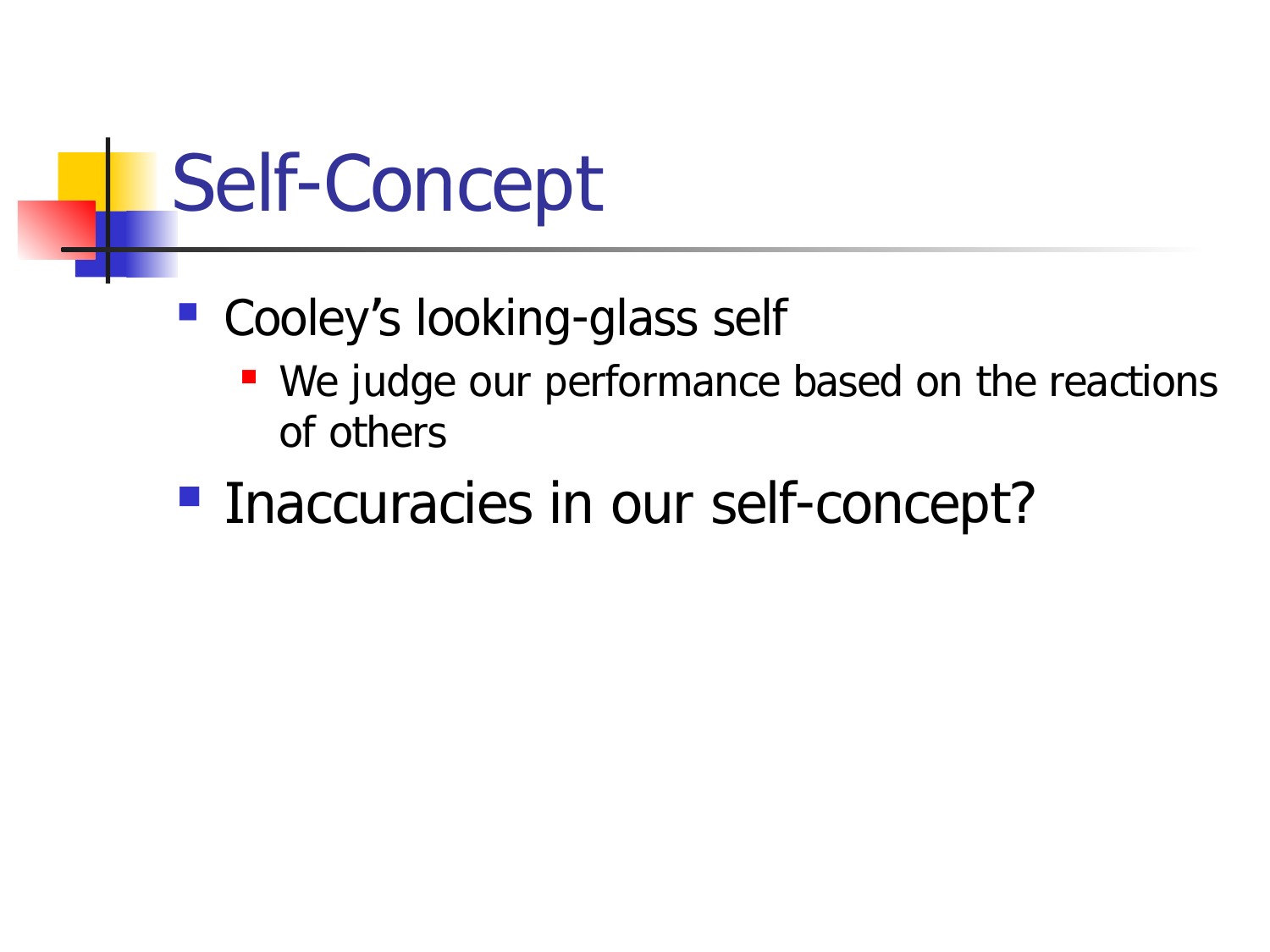

# Self-Concept
Cooley’s looking-glass self
We judge our performance based on the reactions of others
Inaccuracies in our self-concept?